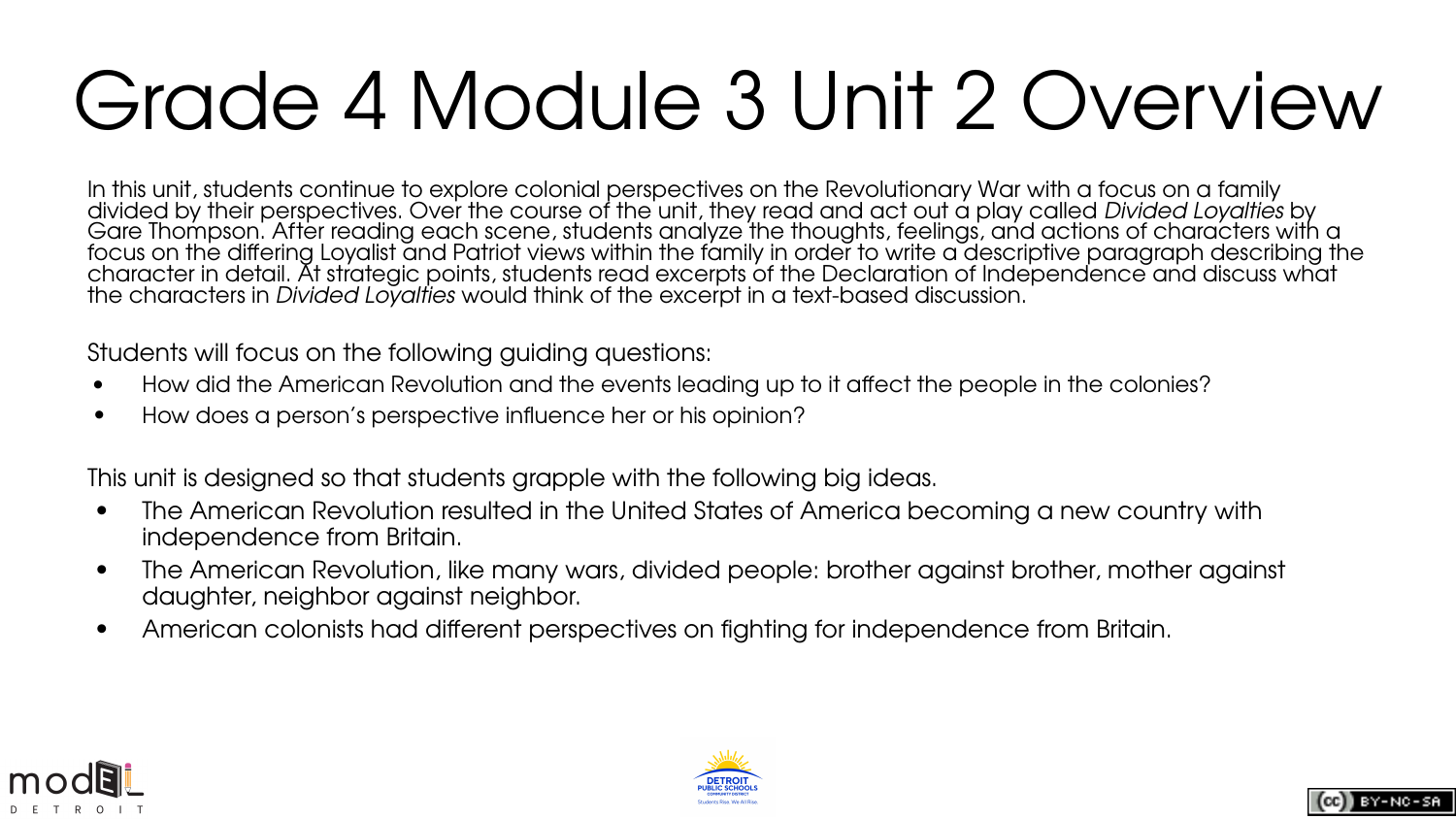

# Grade 4 Module 3 Unit 2 Overview
In this unit, students continue to explore colonial perspectives on the Revolutionary War with a focus on a family divided by their perspectives. Over the course of the unit, they read and act out a play called Divided Loyalties by Gare Thompson. After reading each scene, students analyze the thoughts, feelings, and actions of characters with a focus on the differing Loyalist and Patriot views within the family in order to write a descriptive paragraph describing the character in detail. At strategic points, students read excerpts of the Declaration of Independence and discuss what the characters in Divided Loyalties would think of the excerpt in a text-based discussion.

Students will focus on the following guiding questions:
How did the American Revolution and the events leading up to it affect the people in the colonies?
How does a person’s perspective influence her or his opinion?

This unit is designed so that students grapple with the following big ideas.
The American Revolution resulted in the United States of America becoming a new country with independence from Britain.
The American Revolution, like many wars, divided people: brother against brother, mother against daughter, neighbor against neighbor.
American colonists had different perspectives on fighting for independence from Britain.